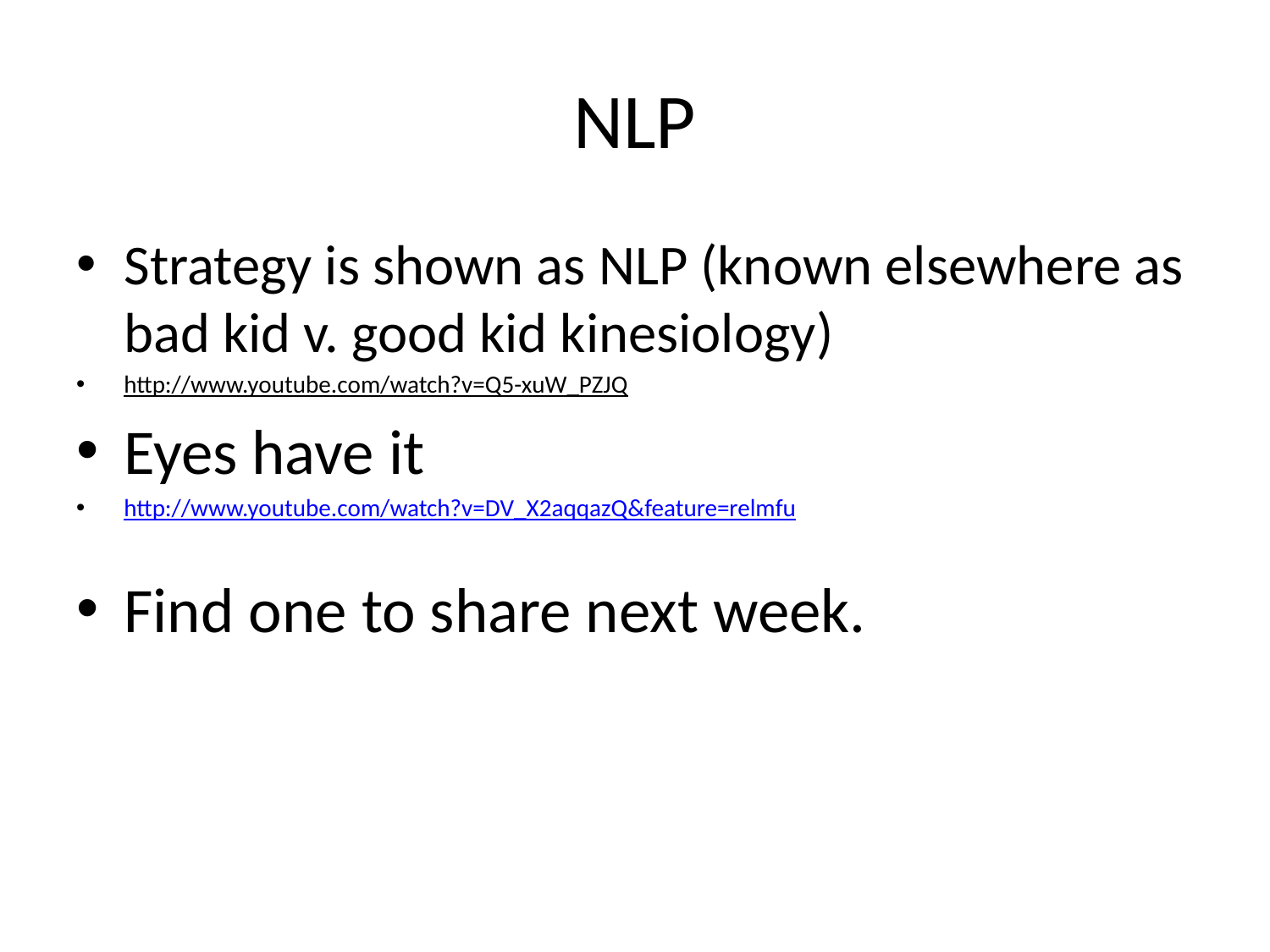

# NLP
Strategy is shown as NLP (known elsewhere as bad kid v. good kid kinesiology)
http://www.youtube.com/watch?v=Q5-xuW_PZJQ
Eyes have it
http://www.youtube.com/watch?v=DV_X2aqqazQ&feature=relmfu

Find one to share next week.